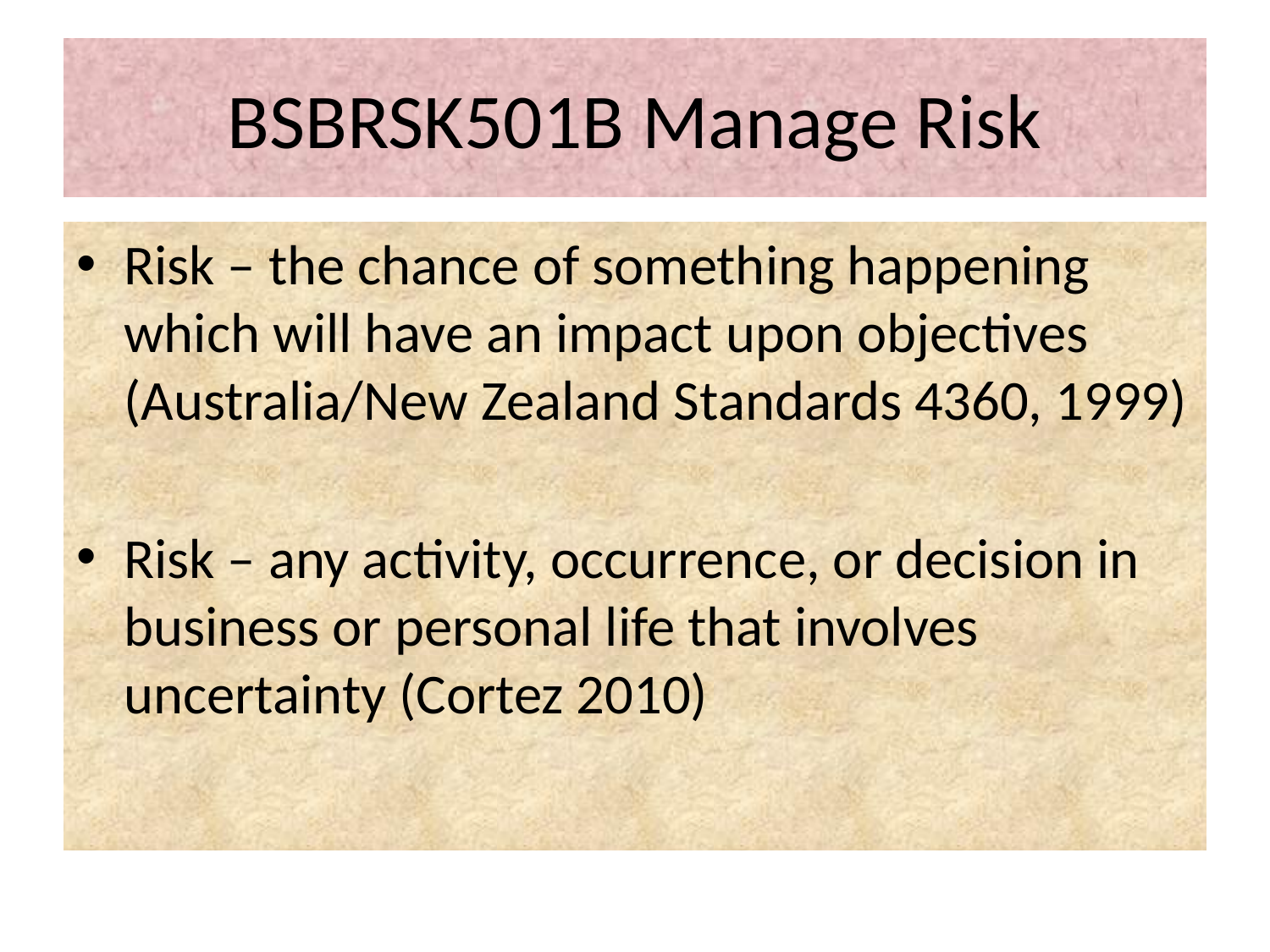

# BSBRSK501B Manage Risk
Risk – the chance of something happening which will have an impact upon objectives (Australia/New Zealand Standards 4360, 1999)

Risk – any activity, occurrence, or decision in business or personal life that involves uncertainty (Cortez 2010)